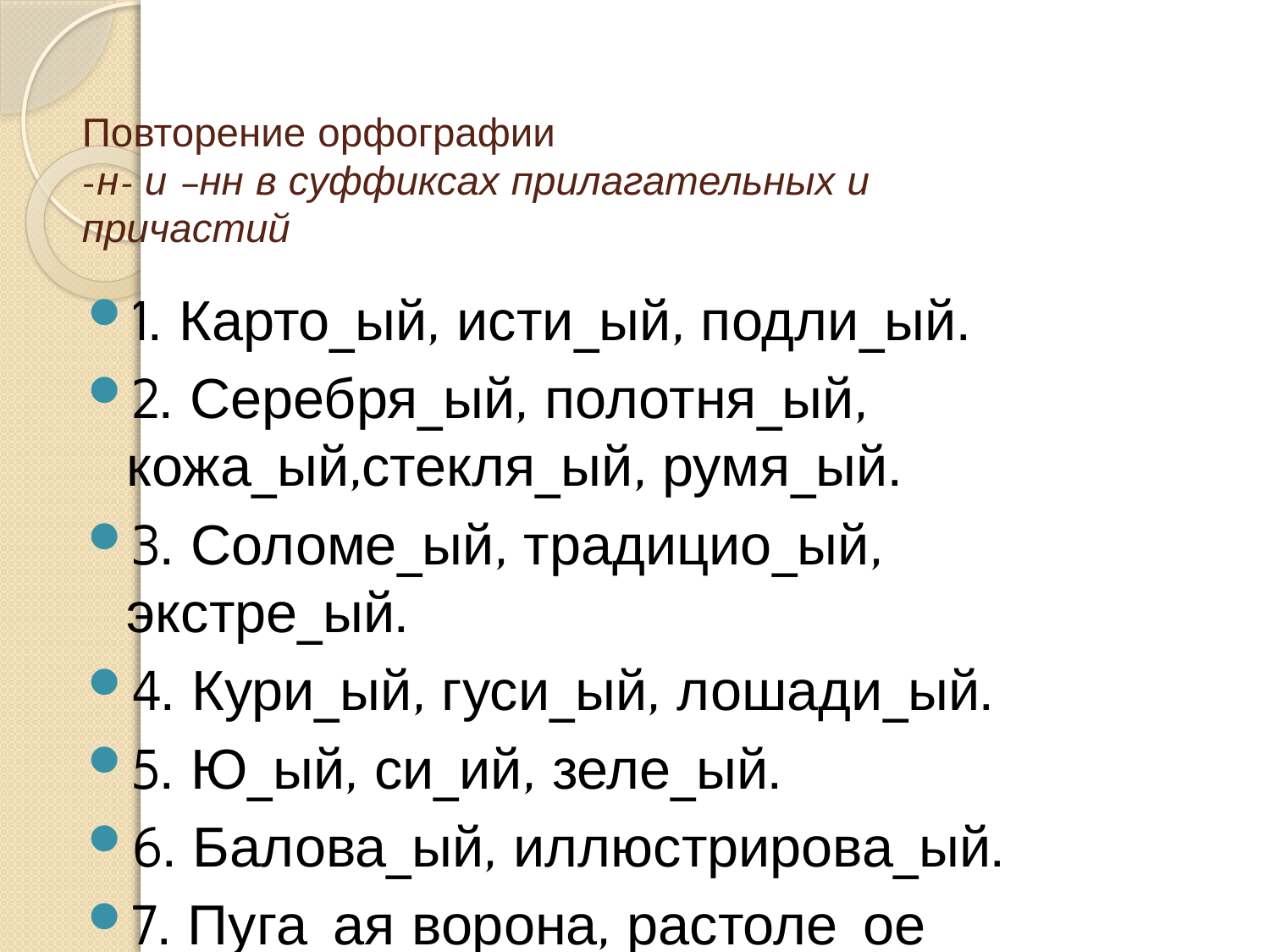

# Повторение орфографии -н- и –нн в суффиксах прилагательных и причастий
1. Карто_ый, исти_ый, подли_ый.
2. Серебря_ый, полотня_ый,     кожа_ый,стекля_ый, румя_ый.
3. Соломе_ый, традицио_ый, экстре_ый.
4. Кури_ый, гуси_ый, лошади_ый.
5. Ю_ый, си_ий, зеле_ый.
6. Балова_ый, иллюстрирова_ый.
7. Пуга_ая ворона, растоле_ое молоко, ране_ый человек, испуга_ая птица.